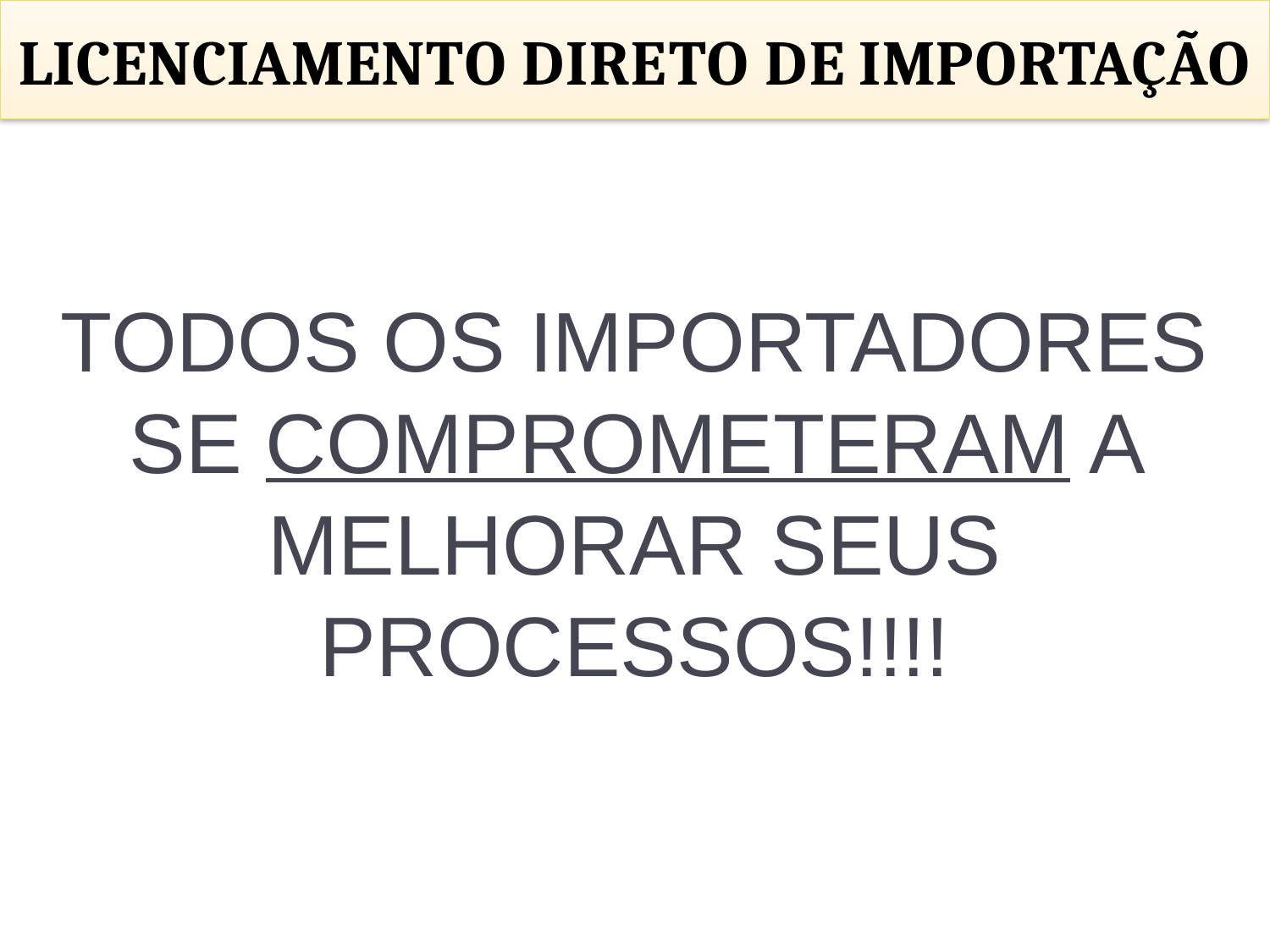

LICENCIAMENTO DIRETO DE IMPORTAÇÃO
TODOS OS IMPORTADORES SE COMPROMETERAM A MELHORAR SEUS PROCESSOS!!!!